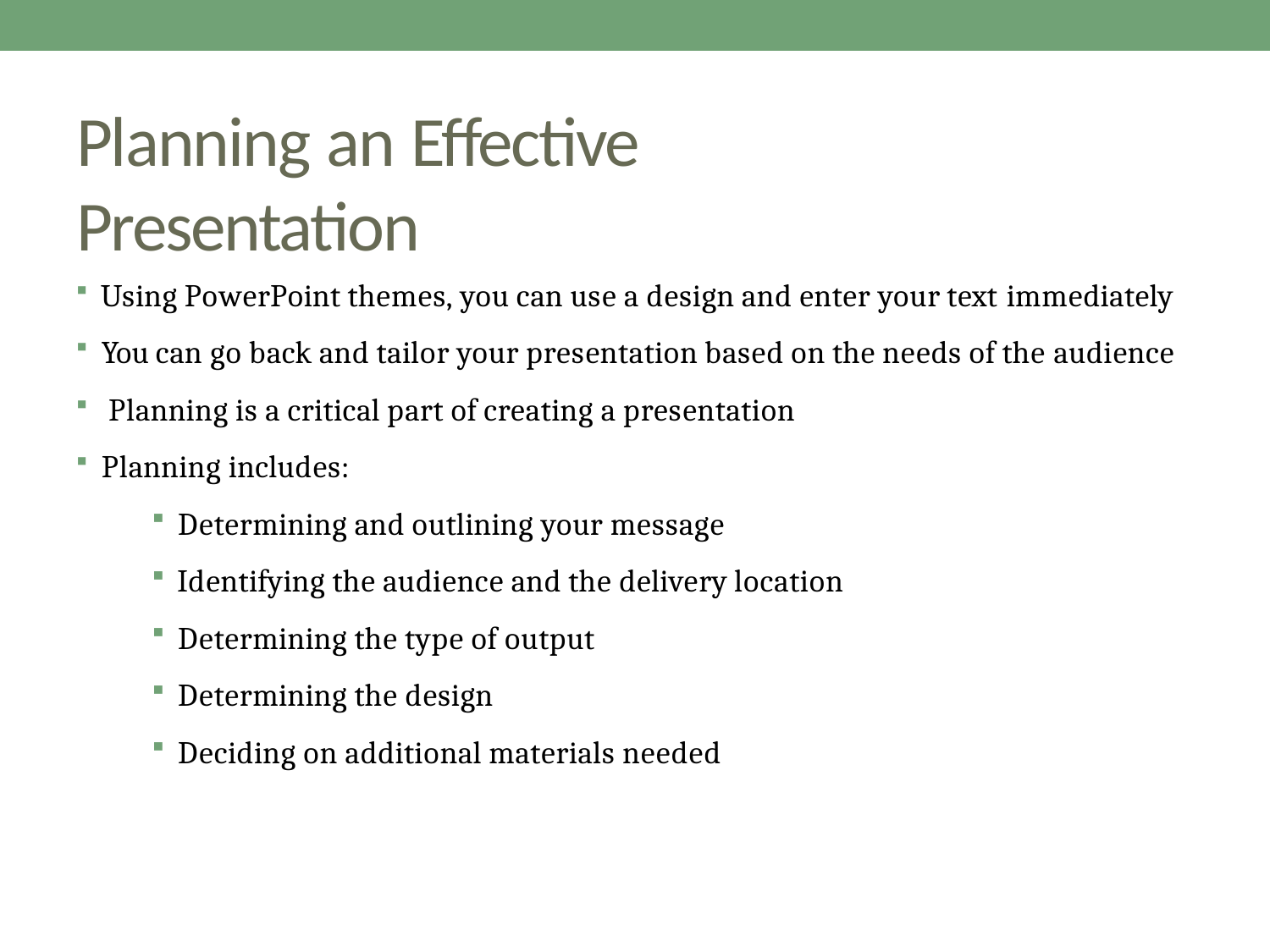

# Planning an Effective Presentation
Using PowerPoint themes, you can use a design and enter your text immediately
You can go back and tailor your presentation based on the needs of the audience
Planning is a critical part of creating a presentation
Planning includes:
Determining and outlining your message
Identifying the audience and the delivery location
Determining the type of output
Determining the design
Deciding on additional materials needed